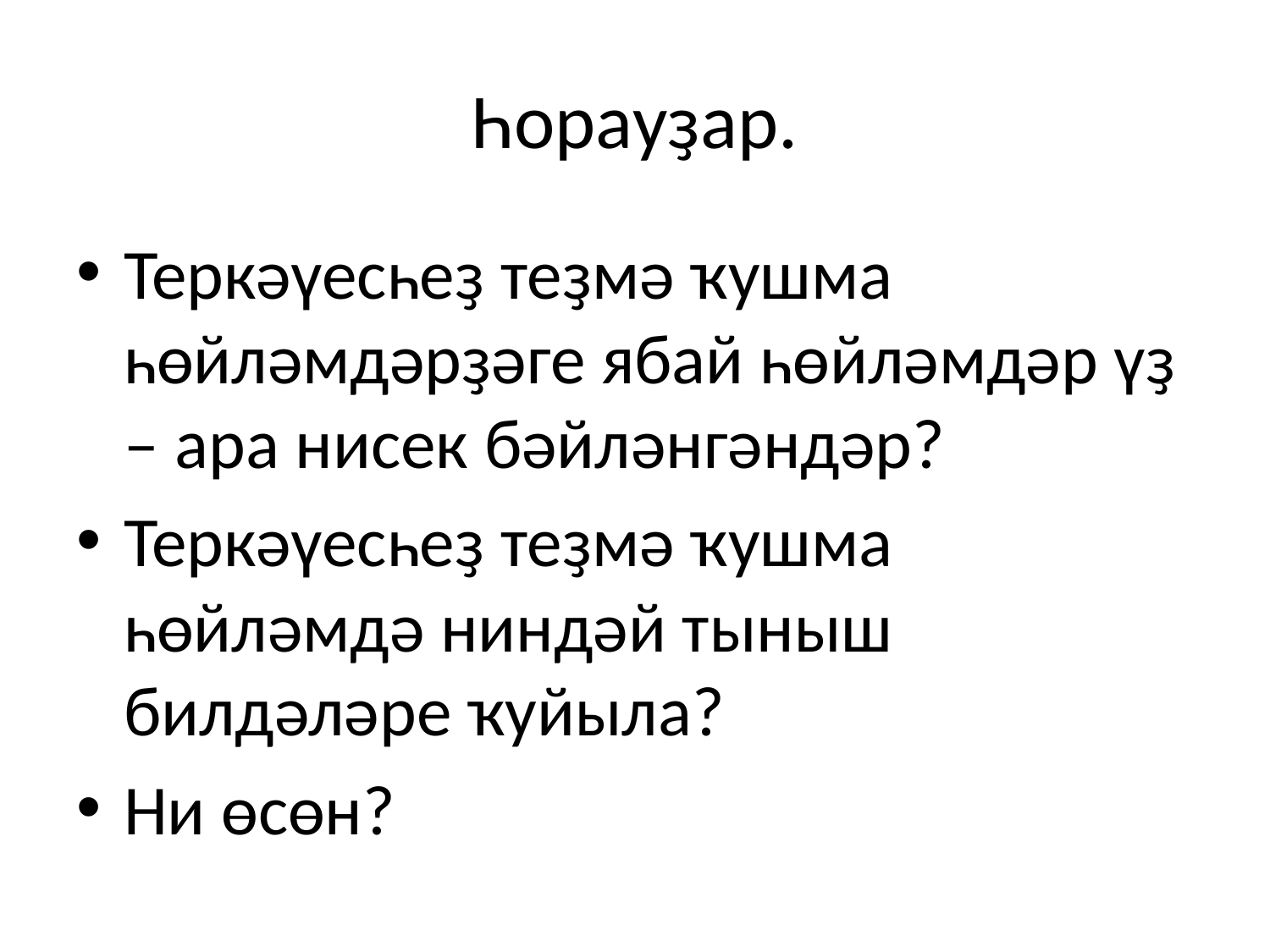

# Һорауҙар.
Теркәүесһеҙ теҙмә ҡушма һөйләмдәрҙәге ябай һөйләмдәр үҙ – ара нисек бәйләнгәндәр?
Теркәүесһеҙ теҙмә ҡушма һөйләмдә ниндәй тыныш билдәләре ҡуйыла?
Ни өсөн?